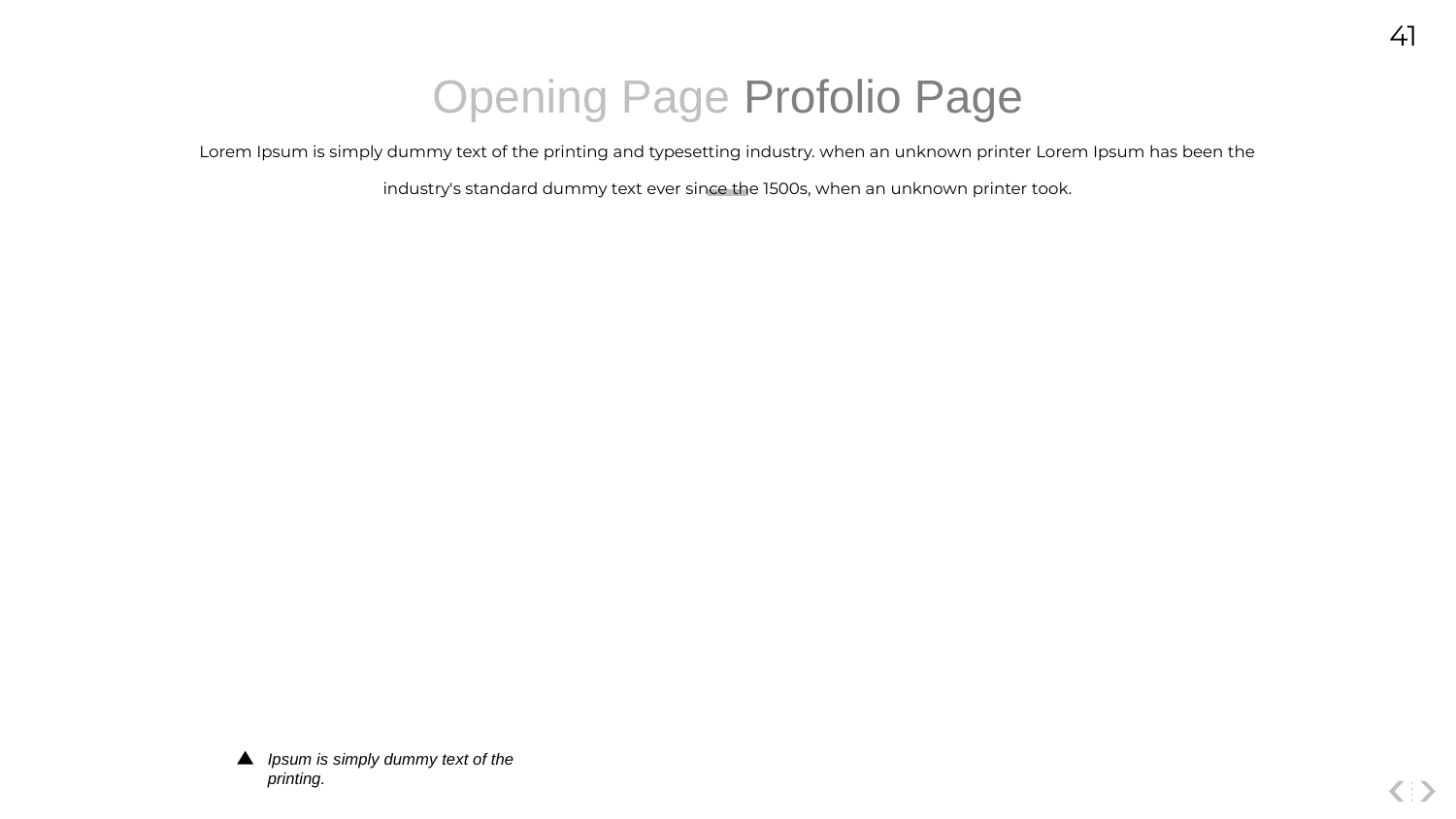

41
Opening Page Profolio Page
Lorem Ipsum is simply dummy text of the printing and typesetting industry. when an unknown printer Lorem Ipsum has been the industry's standard dummy text ever since the 1500s, when an unknown printer took.

Ipsum is simply dummy text of the printing.